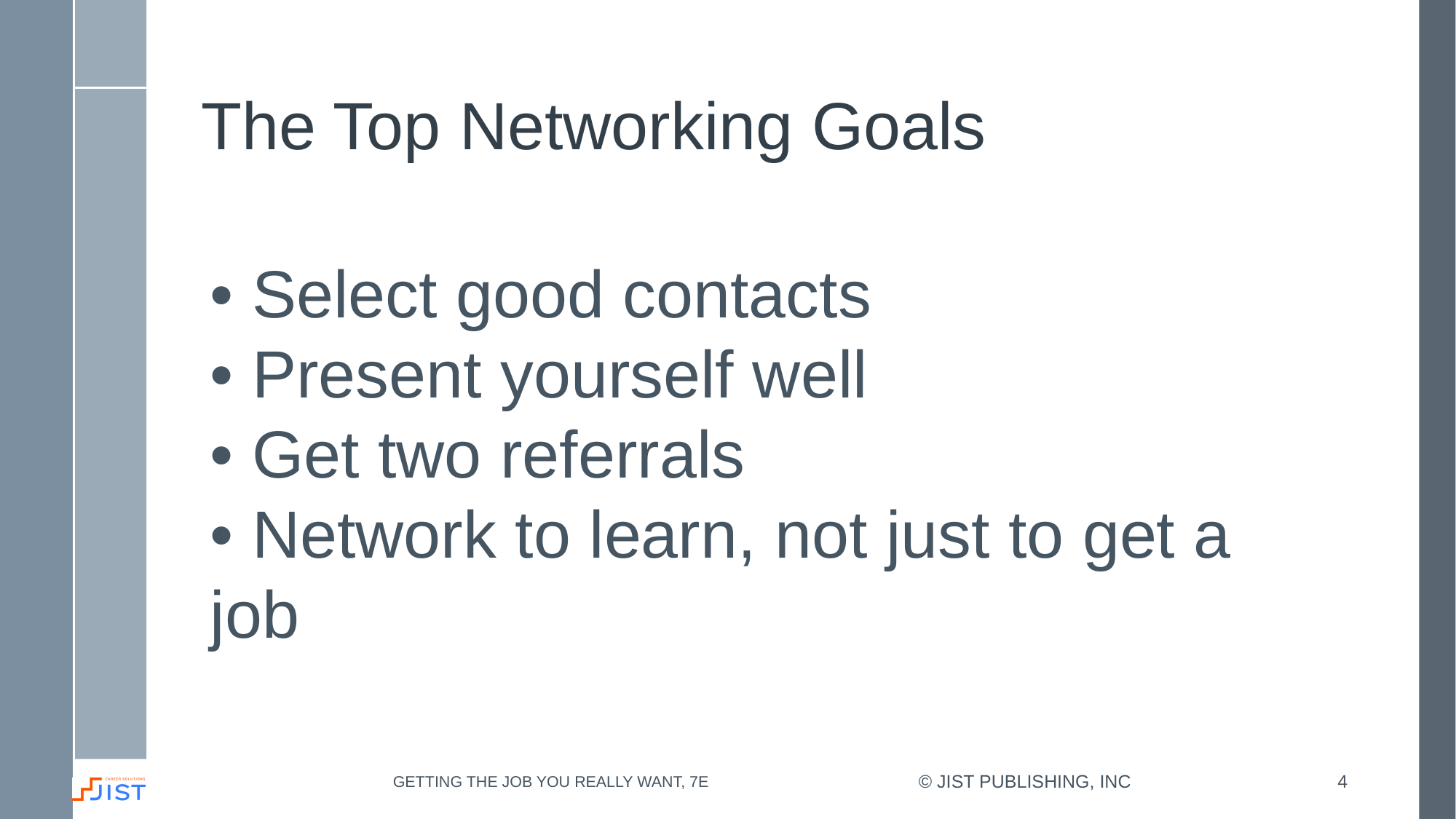

# The Top Networking Goals
• Select good contacts
• Present yourself well
• Get two referrals
• Network to learn, not just to get a job

Getting the job you really want, 7e
© JIST Publishing, Inc
4